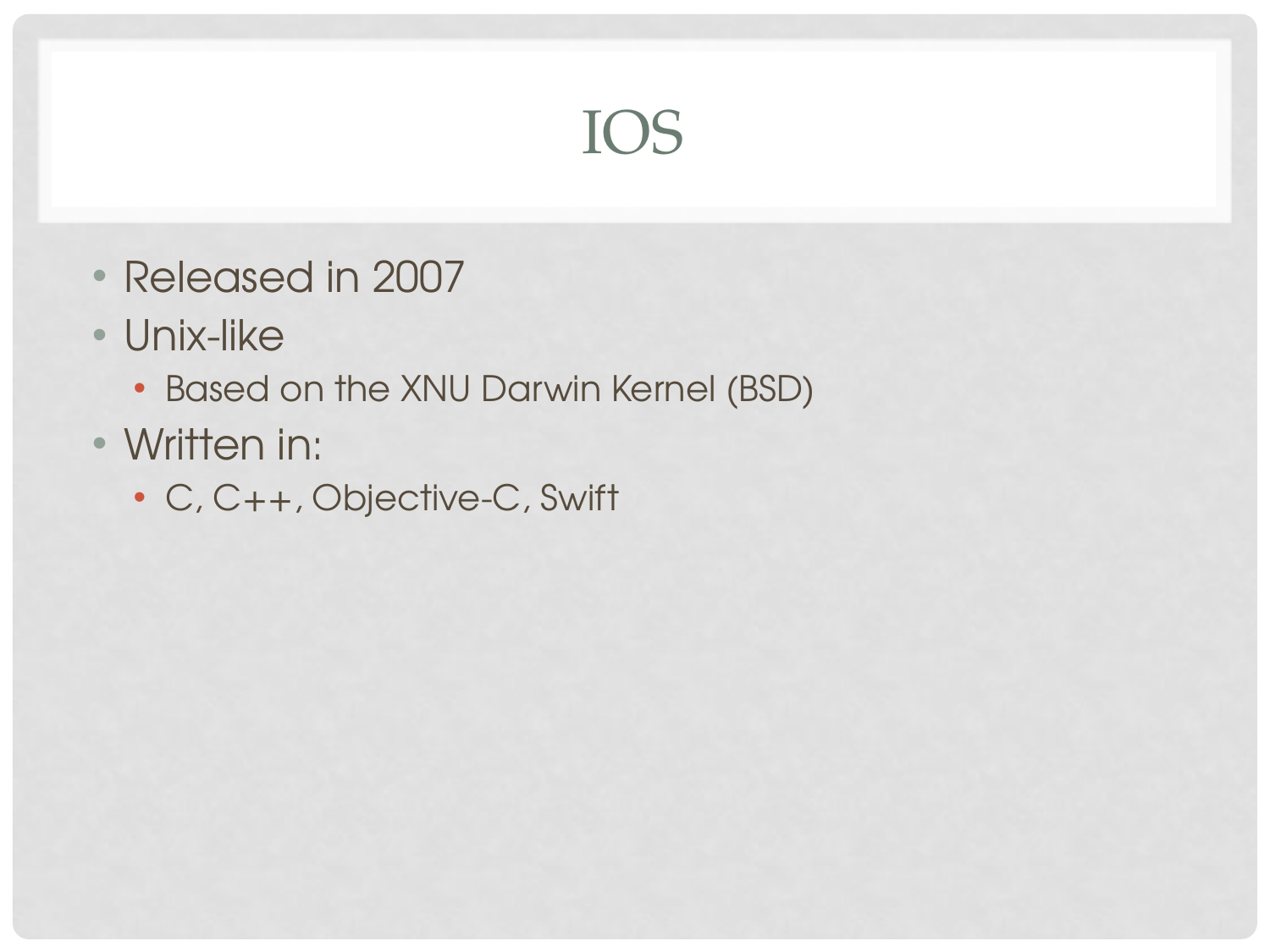

# ios
Released in 2007
Unix-like
Based on the XNU Darwin Kernel (BSD)
Written in:
C, C++, Objective-C, Swift